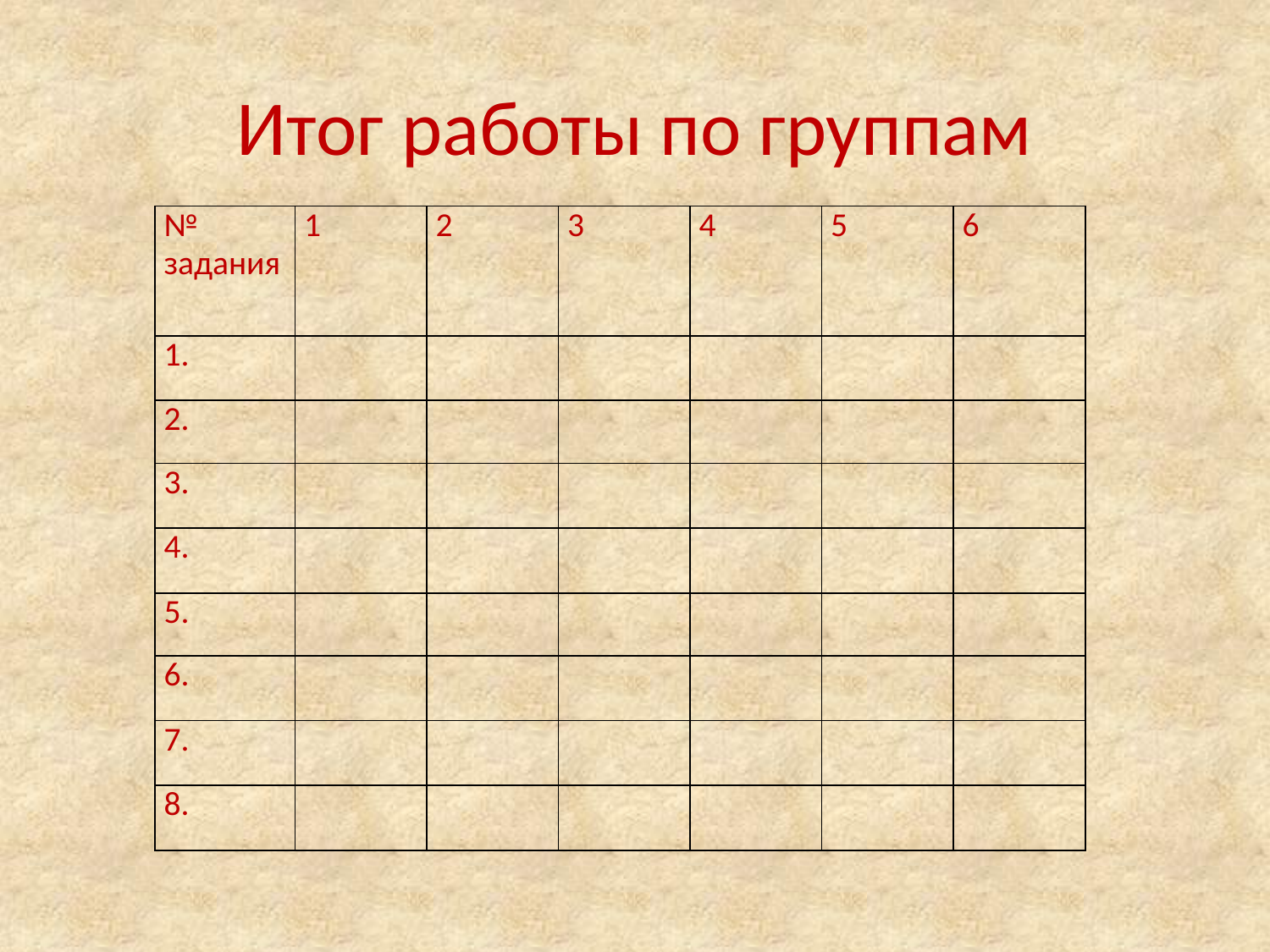

# Итог работы по группам
| № задания | 1 | 2 | 3 | 4 | 5 | 6 |
| --- | --- | --- | --- | --- | --- | --- |
| 1. |  |  |  |  |  |  |
| 2. |  |  |  |  |  |  |
| 3. |  |  |  |  |  |  |
| 4. |  |  |  |  |  |  |
| 5. |  |  |  |  |  |  |
| 6. |  |  |  |  |  |  |
| 7. |  |  |  |  |  |  |
| 8. |  |  |  |  |  |  |